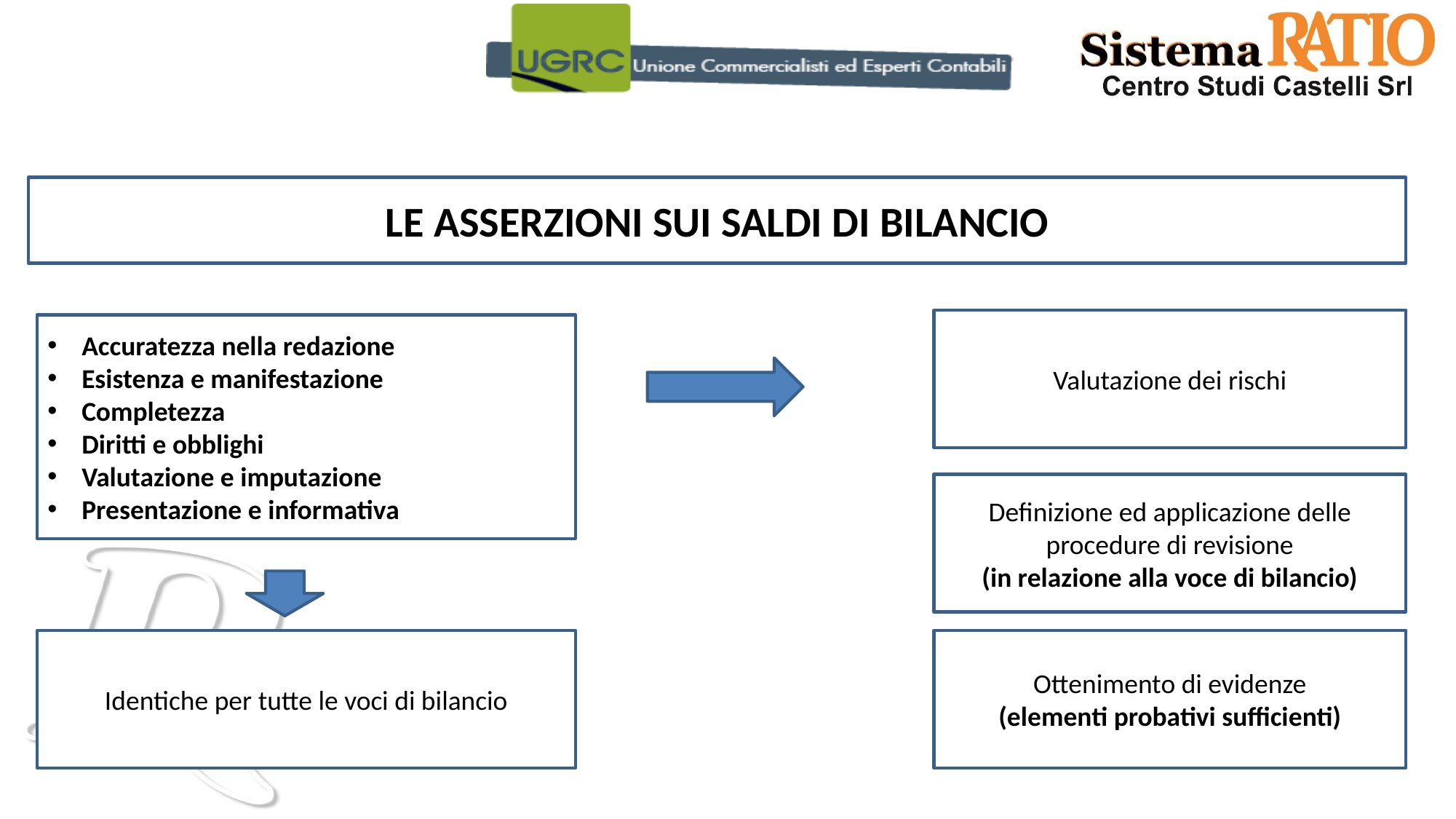

LE ASSERZIONI SUI SALDI DI BILANCIO
Valutazione dei rischi
Accuratezza nella redazione
Esistenza e manifestazione
Completezza
Diritti e obblighi
Valutazione e imputazione
Presentazione e informativa

Definizione ed applicazione delle procedure di revisione
(in relazione alla voce di bilancio)

Identiche per tutte le voci di bilancio
Ottenimento di evidenze
(elementi probativi sufficienti)